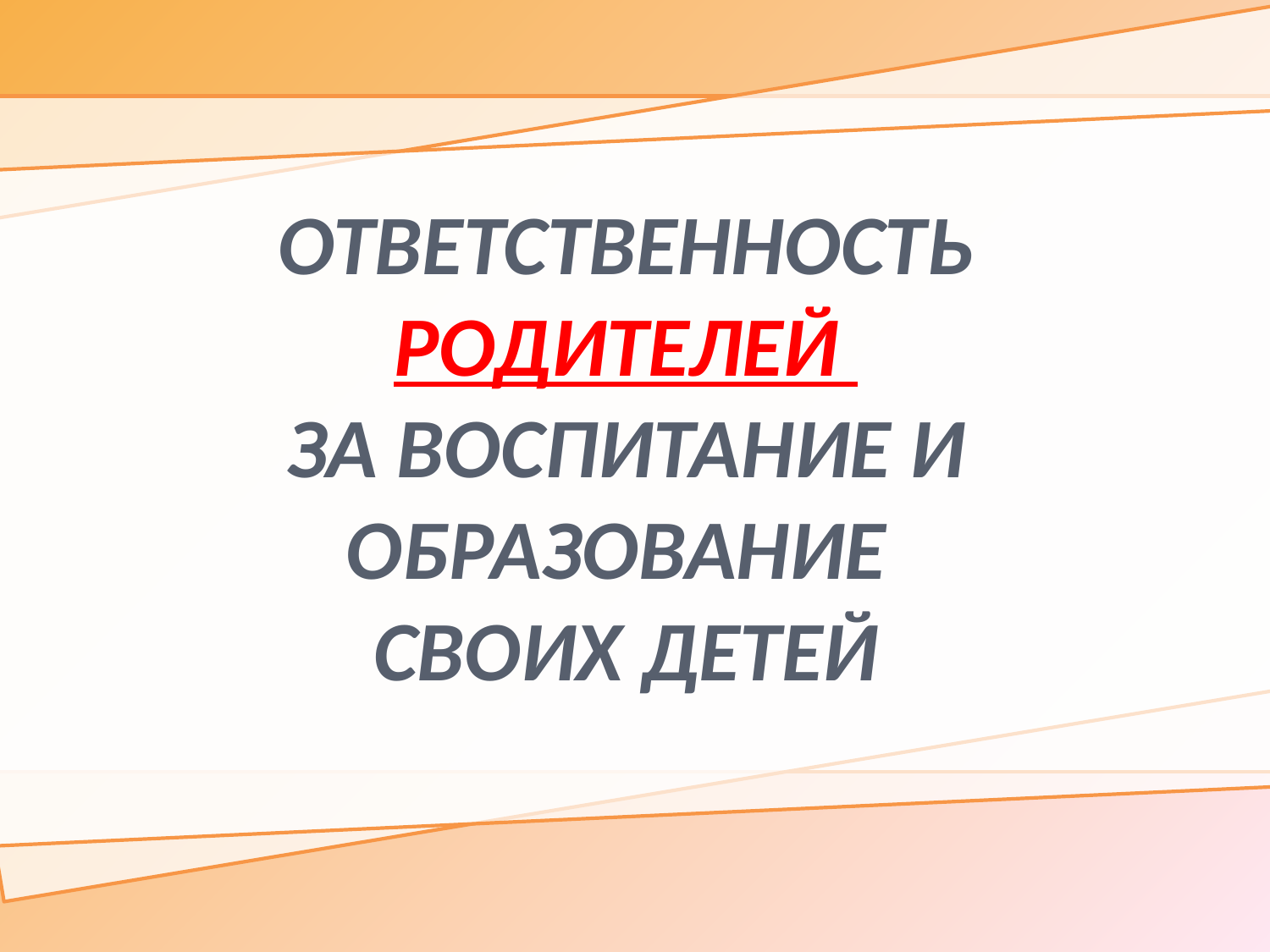

ОТВЕТСТВЕННОСТЬ РОДИТЕЛЕЙ
ЗА ВОСПИТАНИЕ И ОБРАЗОВАНИЕ
СВОИХ ДЕТЕЙ